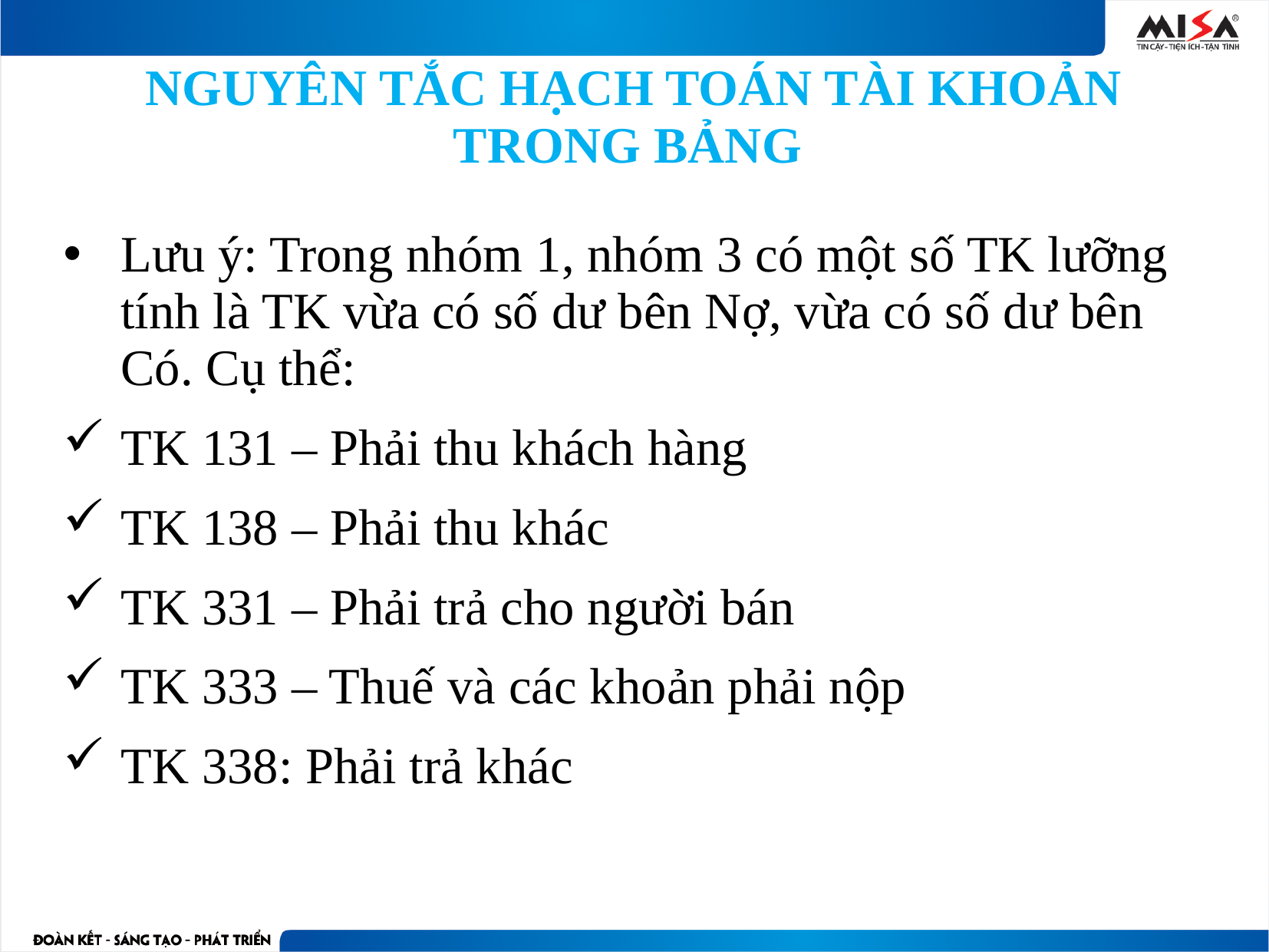

# NGUYÊN TẮC HẠCH TOÁN TÀI KHOẢN TRONG BẢNG
Lưu ý: Trong nhóm 1, nhóm 3 có một số TK lưỡng tính là TK vừa có số dư bên Nợ, vừa có số dư bên Có. Cụ thể:
TK 131 – Phải thu khách hàng
TK 138 – Phải thu khác
TK 331 – Phải trả cho người bán
TK 333 – Thuế và các khoản phải nộp
TK 338: Phải trả khác